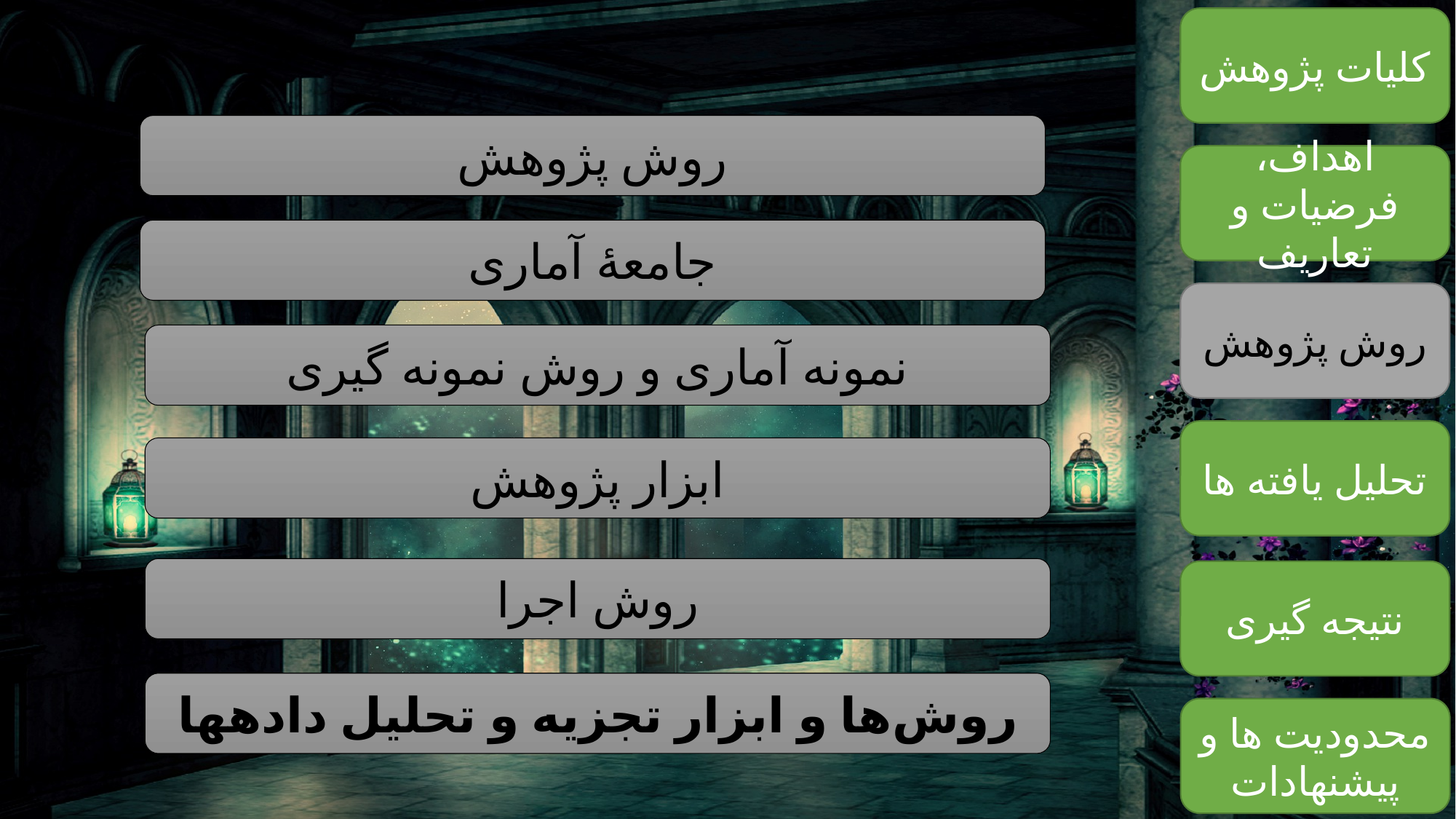

کلیات پژوهش
روش پژوهش
اهداف، فرضیات و تعاریف
جامعۀ آماری
روش پژوهش
نمونه آماری و روش نمونه گیری
تحلیل یافته ها
ابزار پژوهش
روش اجرا
نتیجه گیری
روش‌ها و ابزار تجزيه و تحليل داده‏ها
محدودیت ها و پیشنهادات